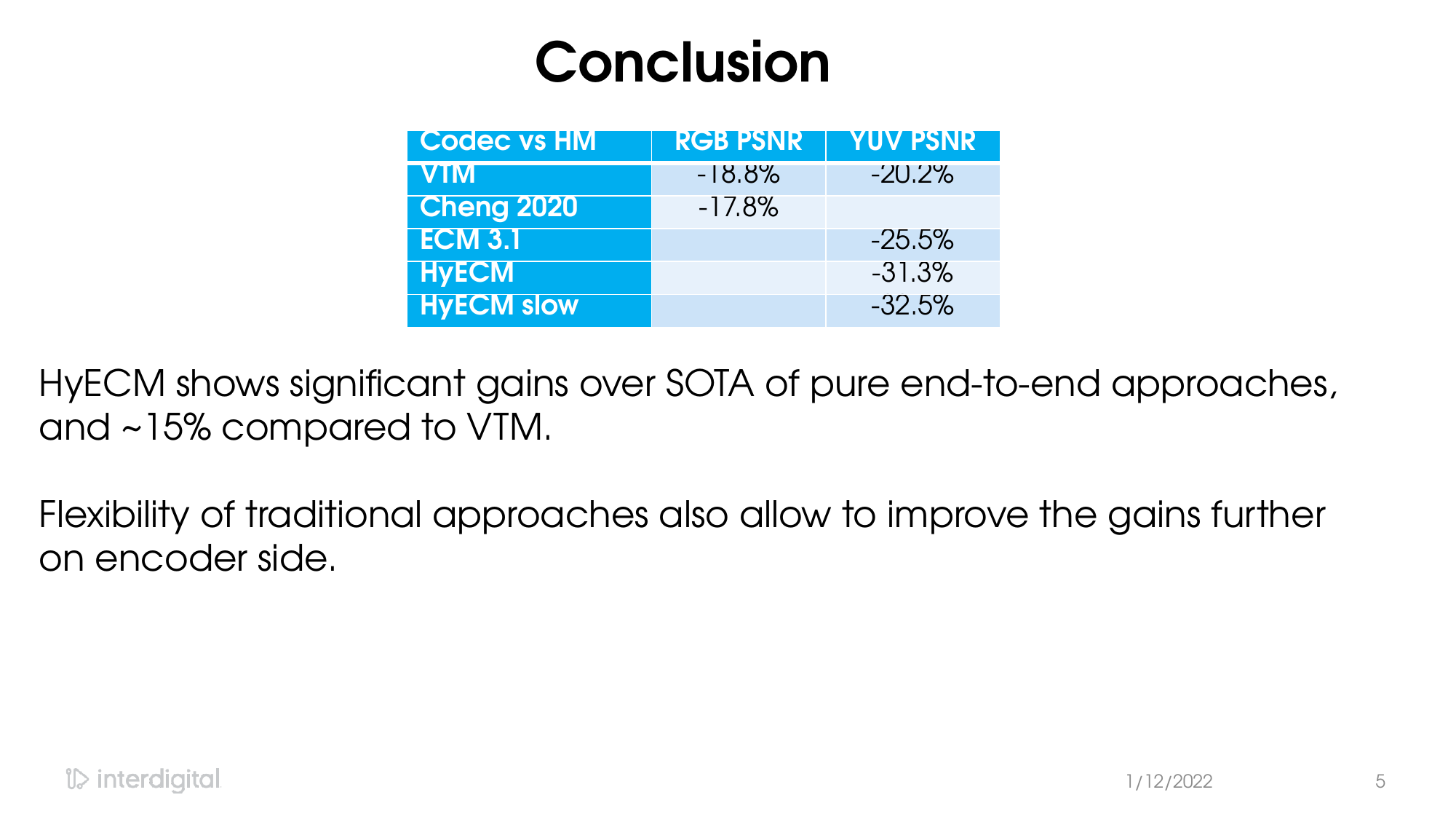

# Conclusion
| Codec vs HM | RGB PSNR | YUV PSNR |
| --- | --- | --- |
| VTM | -18.8% | -20.2% |
| Cheng 2020 | -17.8% |  |
| ECM 3.1 |  | -25.5% |
| HyECM |  | -31.3% |
| HyECM slow |  | -32.5% |
HyECM shows significant gains over SOTA of pure end-to-end approaches, and ~15% compared to VTM.

Flexibility of traditional approaches also allow to improve the gains further on encoder side.

1/12/2022
5